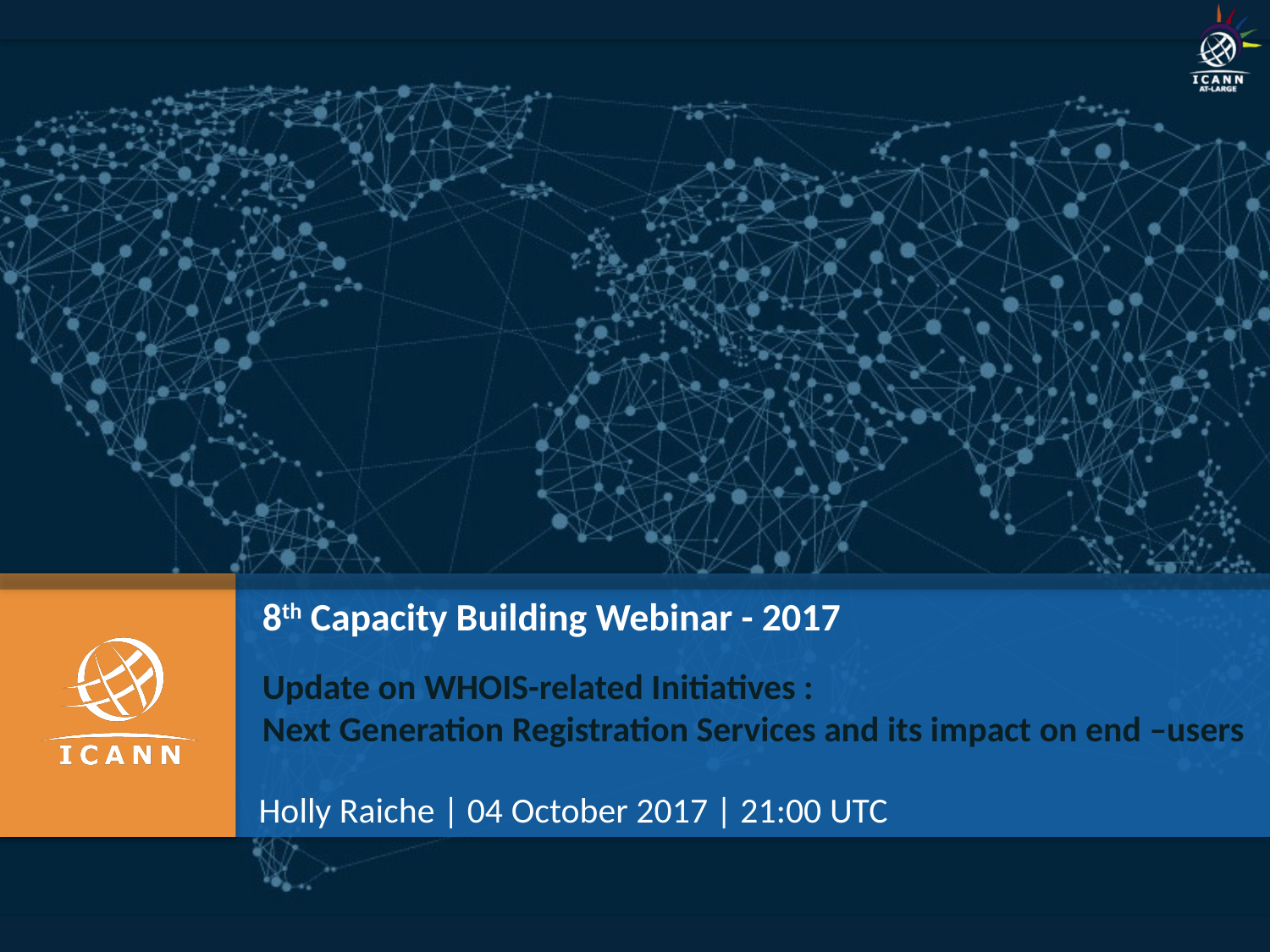

8th Capacity Building Webinar - 2017

Update on WHOIS-related Initiatives :
Next Generation Registration Services and its impact on end –users
Holly Raiche | 04 October 2017 | 21:00 UTC